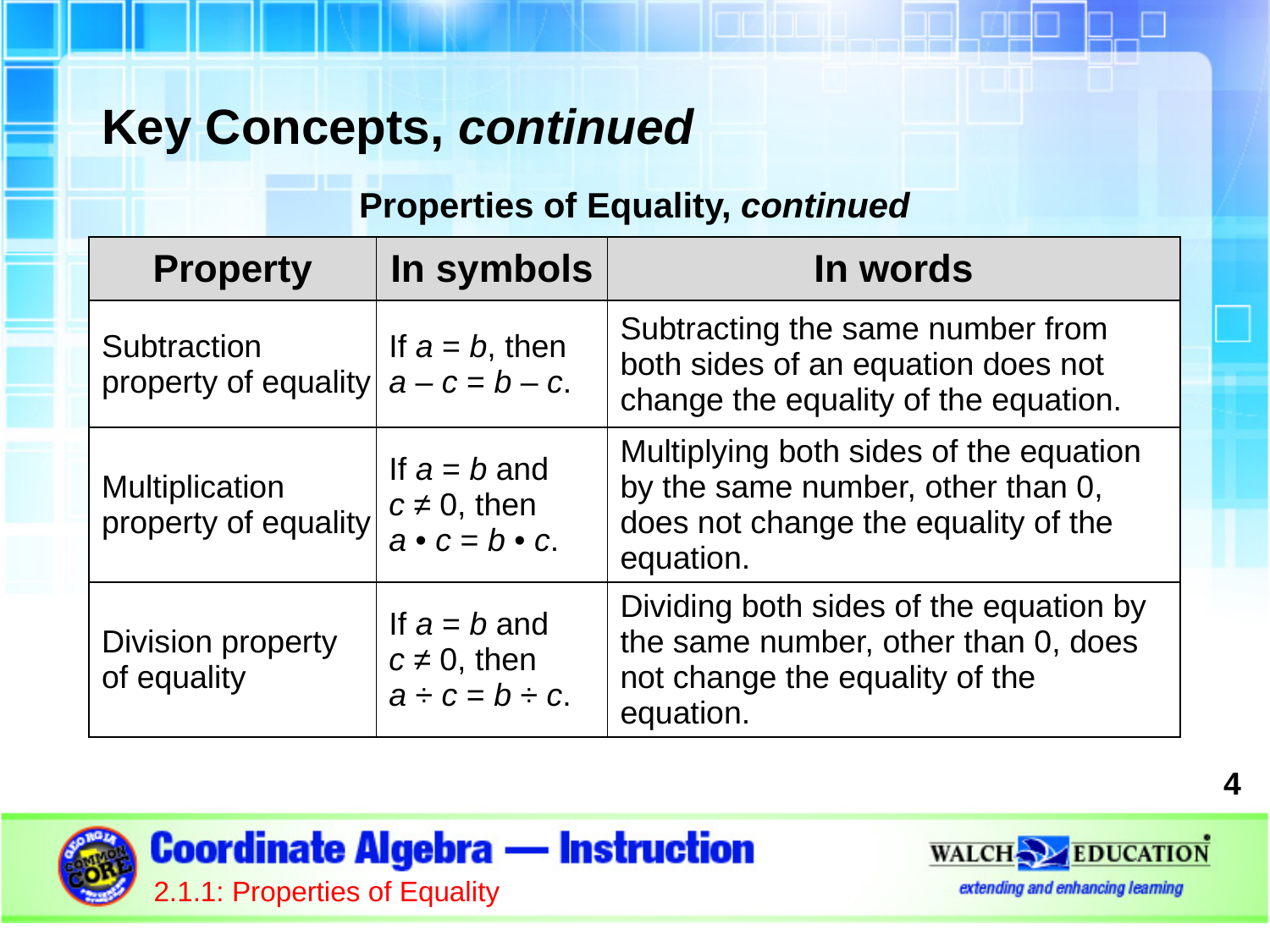

Key Concepts, continued
Properties of Equality, continued

| Property | In symbols | In words |
| --- | --- | --- |
| Subtraction property of equality | If a = b, then a – c = b – c. | Subtracting the same number from both sides of an equation does not change the equality of the equation. |
| Multiplication property of equality | If a = b and c ≠ 0, then a • c = b • c. | Multiplying both sides of the equation by the same number, other than 0, does not change the equality of the equation. |
| Division property of equality | If a = b and c ≠ 0, then a ÷ c = b ÷ c. | Dividing both sides of the equation by the same number, other than 0, does not change the equality of the equation. |
4
2.1.1: Properties of Equality